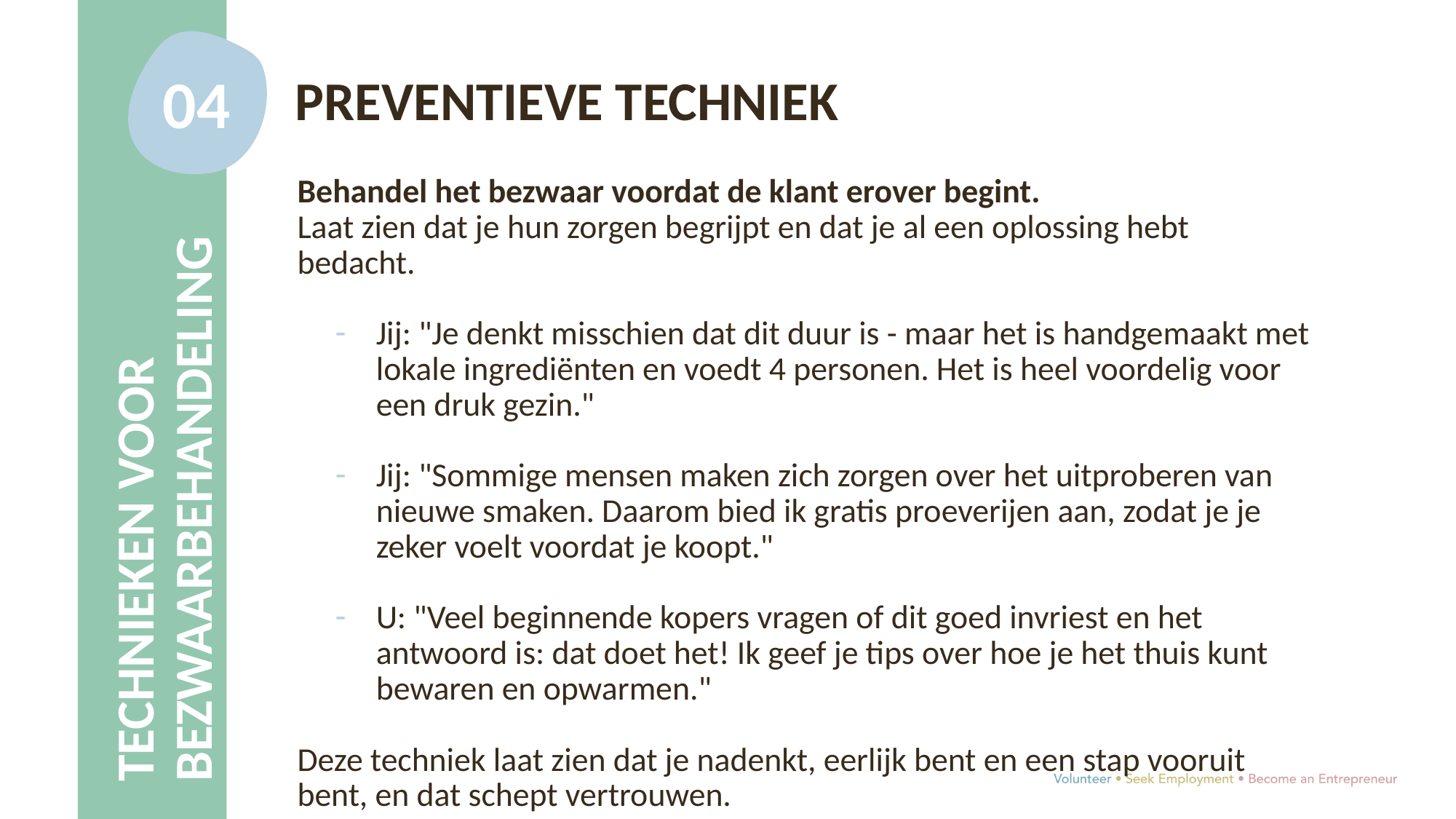

04

PREVENTIEVE TECHNIEK
Behandel het bezwaar voordat de klant erover begint.
Laat zien dat je hun zorgen begrijpt en dat je al een oplossing hebt bedacht.

Jij: "Je denkt misschien dat dit duur is - maar het is handgemaakt met lokale ingrediënten en voedt 4 personen. Het is heel voordelig voor een druk gezin."

Jij: "Sommige mensen maken zich zorgen over het uitproberen van nieuwe smaken. Daarom bied ik gratis proeverijen aan, zodat je je zeker voelt voordat je koopt."

U: "Veel beginnende kopers vragen of dit goed invriest en het antwoord is: dat doet het! Ik geef je tips over hoe je het thuis kunt bewaren en opwarmen."

Deze techniek laat zien dat je nadenkt, eerlijk bent en een stap vooruit bent, en dat schept vertrouwen.

TECHNIEKEN VOOR BEZWAARBEHANDELING